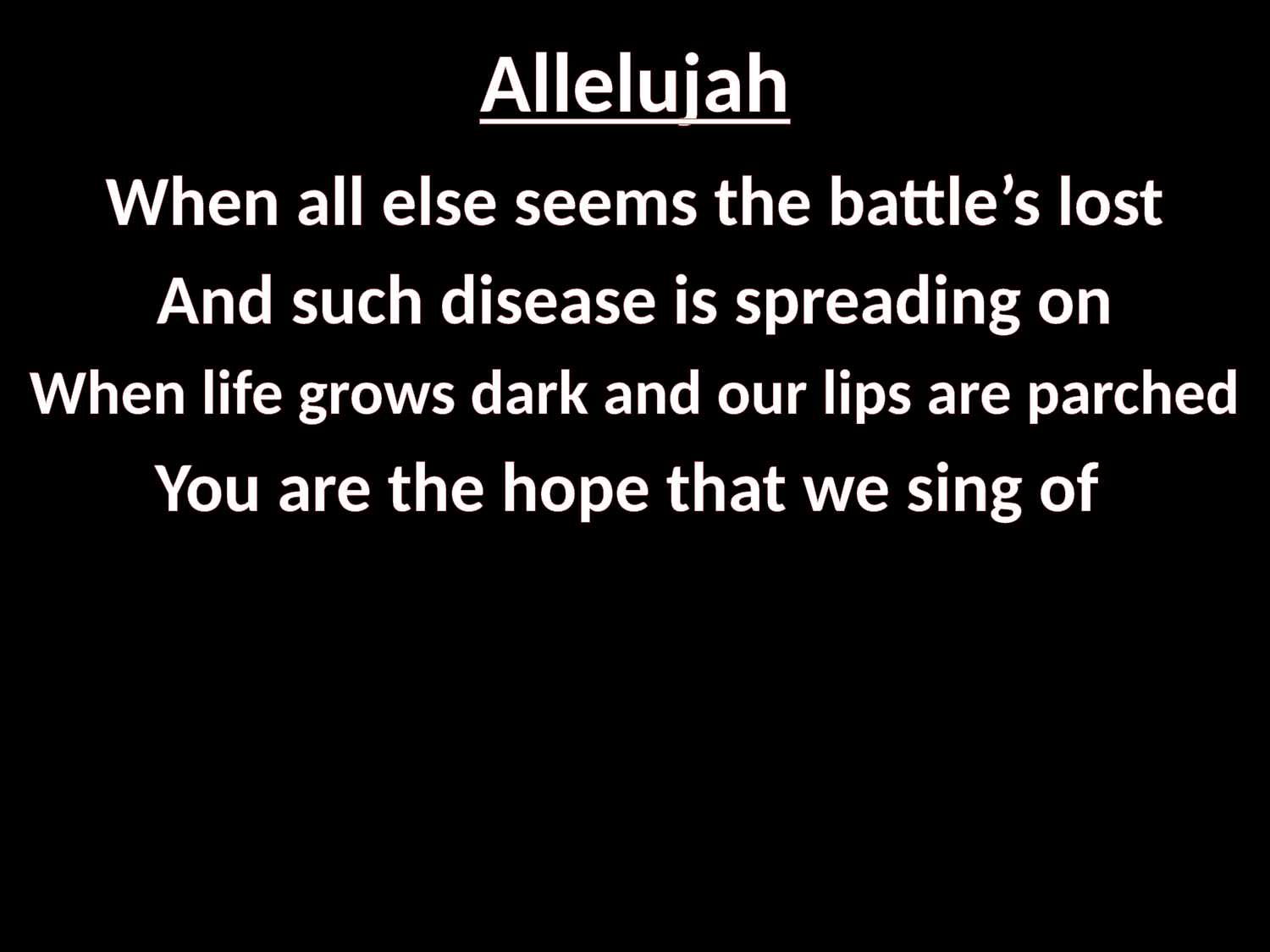

# Allelujah
When all else seems the battle’s lost
And such disease is spreading on
When life grows dark and our lips are parched
You are the hope that we sing of